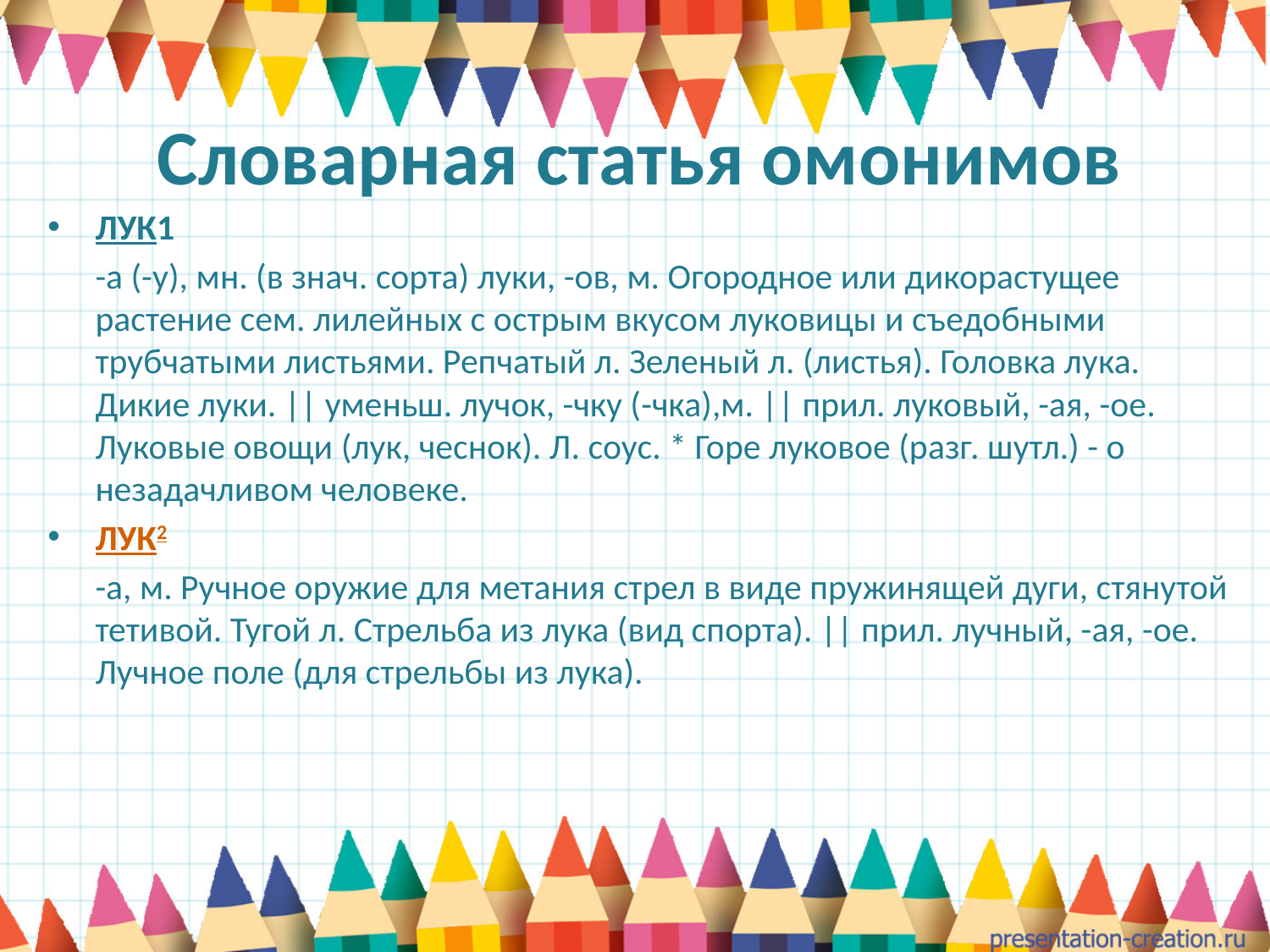

# Словарная статья омонимов
ЛУК1
	-а (-у), мн. (в знач. сорта) луки, -ов, м. Огородное или дикорастущее растение сем. лилейных с острым вкусом луковицы и съедобными трубчатыми листьями. Репчатый л. Зеленый л. (листья). Головка лука. Дикие луки. || уменьш. лучок, -чку (-чка),м. || прил. луковый, -ая, -ое. Луковые овощи (лук, чеснок). Л. соус. * Горе луковое (разг. шутл.) - о незадачливом человеке.
ЛУК2
	-а, м. Ручное оружие для метания стрел в виде пружинящей дуги, стянутой тетивой. Тугой л. Стрельба из лука (вид спорта). || прил. лучный, -ая, -ое. Лучное поле (для стрельбы из лука).